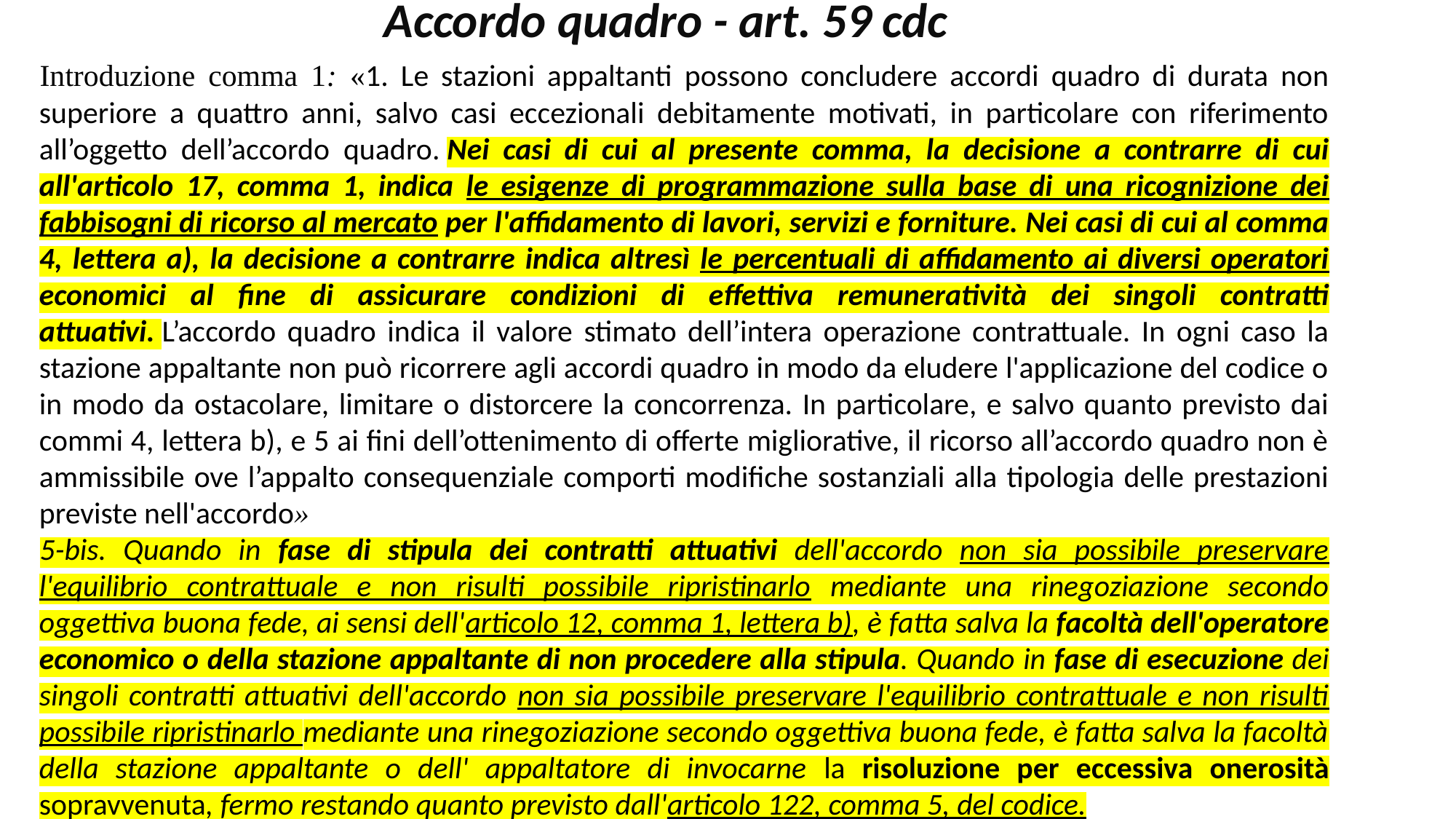

Accordo quadro - art. 59 cdc

Introduzione comma 1: «1. Le stazioni appaltanti possono concludere accordi quadro di durata non superiore a quattro anni, salvo casi eccezionali debitamente motivati, in particolare con riferimento all’oggetto dell’accordo quadro. Nei casi di cui al presente comma, la decisione a contrarre di cui all'articolo 17, comma 1, indica le esigenze di programmazione sulla base di una ricognizione dei fabbisogni di ricorso al mercato per l'affidamento di lavori, servizi e forniture. Nei casi di cui al comma 4, lettera a), la decisione a contrarre indica altresì le percentuali di affidamento ai diversi operatori economici al fine di assicurare condizioni di effettiva remuneratività dei singoli contratti attuativi. L’accordo quadro indica il valore stimato dell’intera operazione contrattuale. In ogni caso la stazione appaltante non può ricorrere agli accordi quadro in modo da eludere l'applicazione del codice o in modo da ostacolare, limitare o distorcere la concorrenza. In particolare, e salvo quanto previsto dai commi 4, lettera b), e 5 ai fini dell’ottenimento di offerte migliorative, il ricorso all’accordo quadro non è ammissibile ove l’appalto consequenziale comporti modifiche sostanziali alla tipologia delle prestazioni previste nell'accordo»
5-bis. Quando in fase di stipula dei contratti attuativi dell'accordo non sia possibile preservare l'equilibrio contrattuale e non risulti possibile ripristinarlo mediante una rinegoziazione secondo oggettiva buona fede, ai sensi dell'articolo 12, comma 1, lettera b), è fatta salva la facoltà dell'operatore economico o della stazione appaltante di non procedere alla stipula. Quando in fase di esecuzione dei singoli contratti attuativi dell'accordo non sia possibile preservare l'equilibrio contrattuale e non risulti possibile ripristinarlo mediante una rinegoziazione secondo oggettiva buona fede, è fatta salva la facoltà della stazione appaltante o dell' appaltatore di invocarne la risoluzione per eccessiva onerosità sopravvenuta, fermo restando quanto previsto dall'articolo 122, comma 5, del codice.